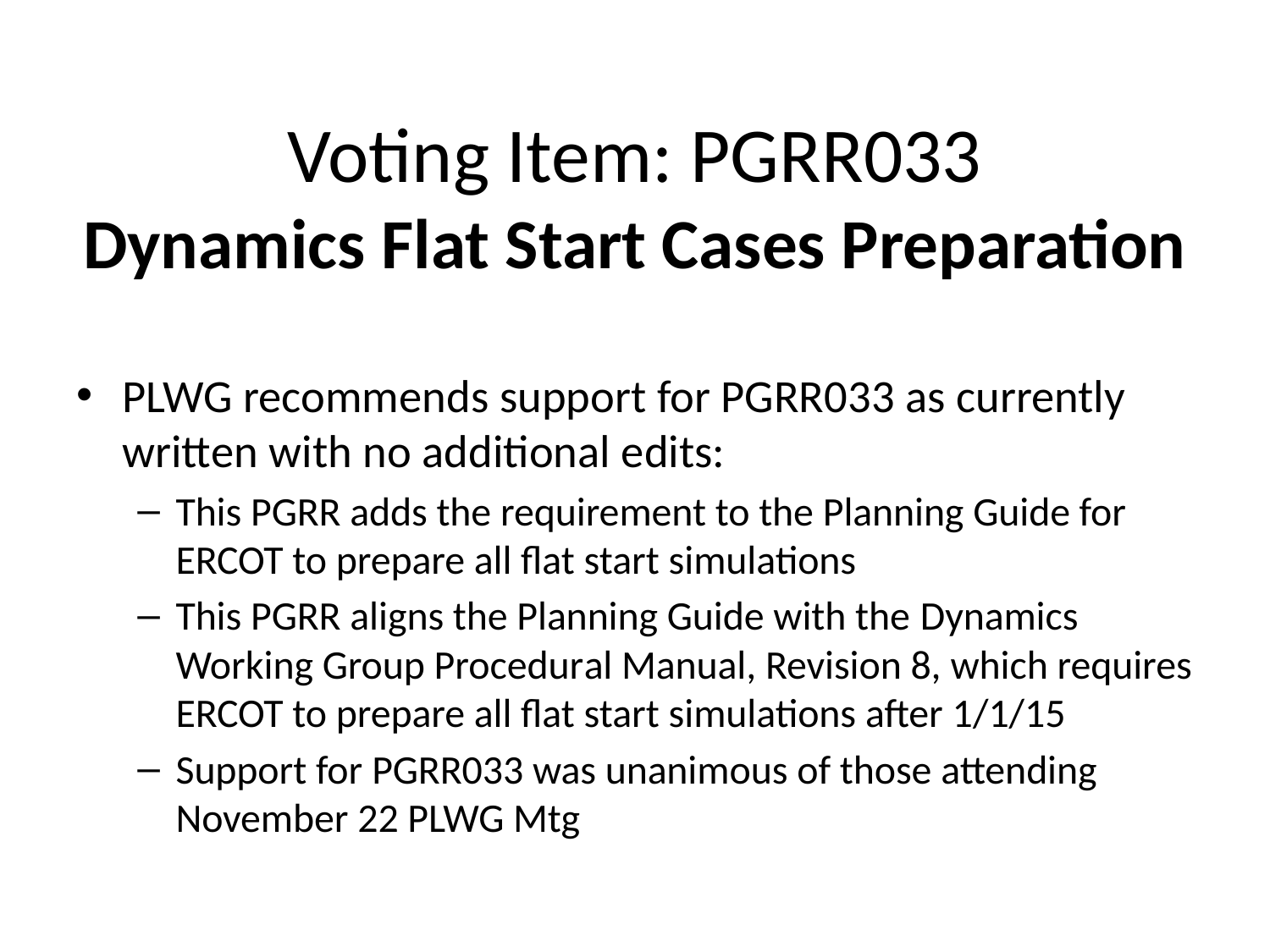

# Voting Item: PGRR033 Dynamics Flat Start Cases Preparation
PLWG recommends support for PGRR033 as currently written with no additional edits:
This PGRR adds the requirement to the Planning Guide for ERCOT to prepare all flat start simulations
This PGRR aligns the Planning Guide with the Dynamics Working Group Procedural Manual, Revision 8, which requires ERCOT to prepare all flat start simulations after 1/1/15
Support for PGRR033 was unanimous of those attending November 22 PLWG Mtg